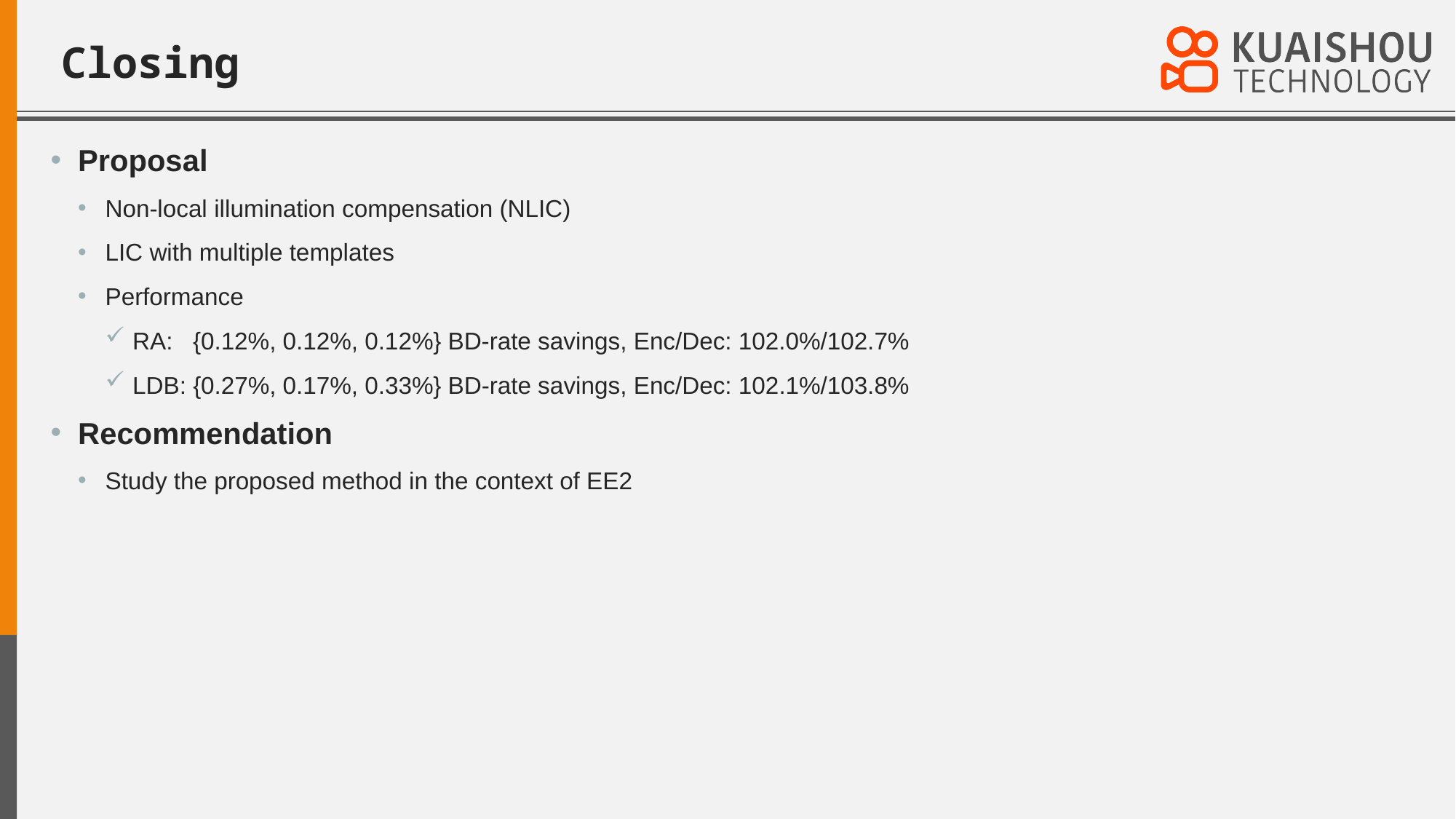

# Closing
Proposal
Non-local illumination compensation (NLIC)
LIC with multiple templates
Performance
RA:   {0.12%, 0.12%, 0.12%} BD-rate savings, Enc/Dec: 102.0%/102.7%
LDB: {0.27%, 0.17%, 0.33%} BD-rate savings, Enc/Dec: 102.1%/103.8%
Recommendation
Study the proposed method in the context of EE2